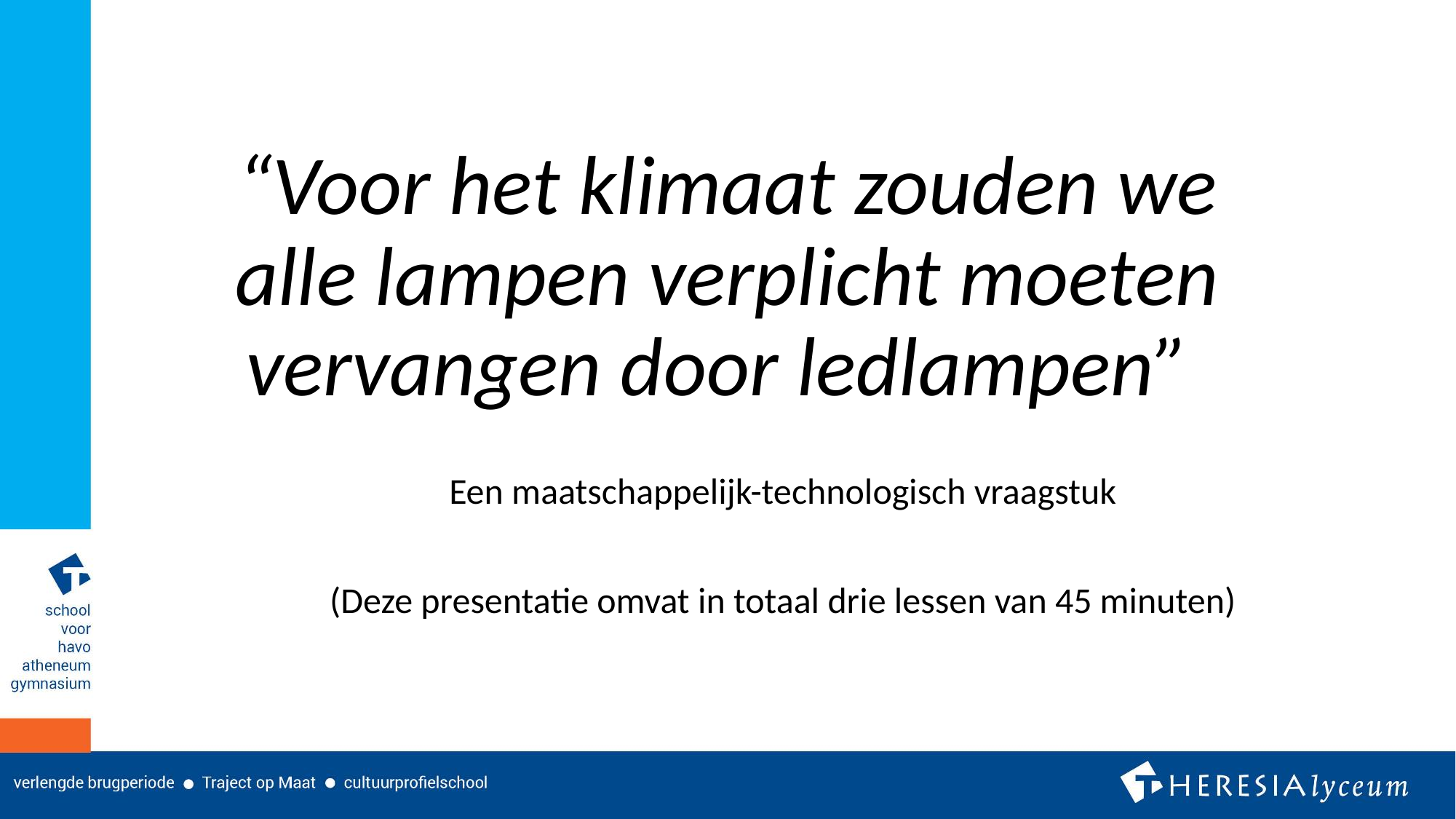

# “Voor het klimaat zouden we alle lampen verplicht moeten vervangen door ledlampen”
Een maatschappelijk-technologisch vraagstuk

(Deze presentatie omvat in totaal drie lessen van 45 minuten)